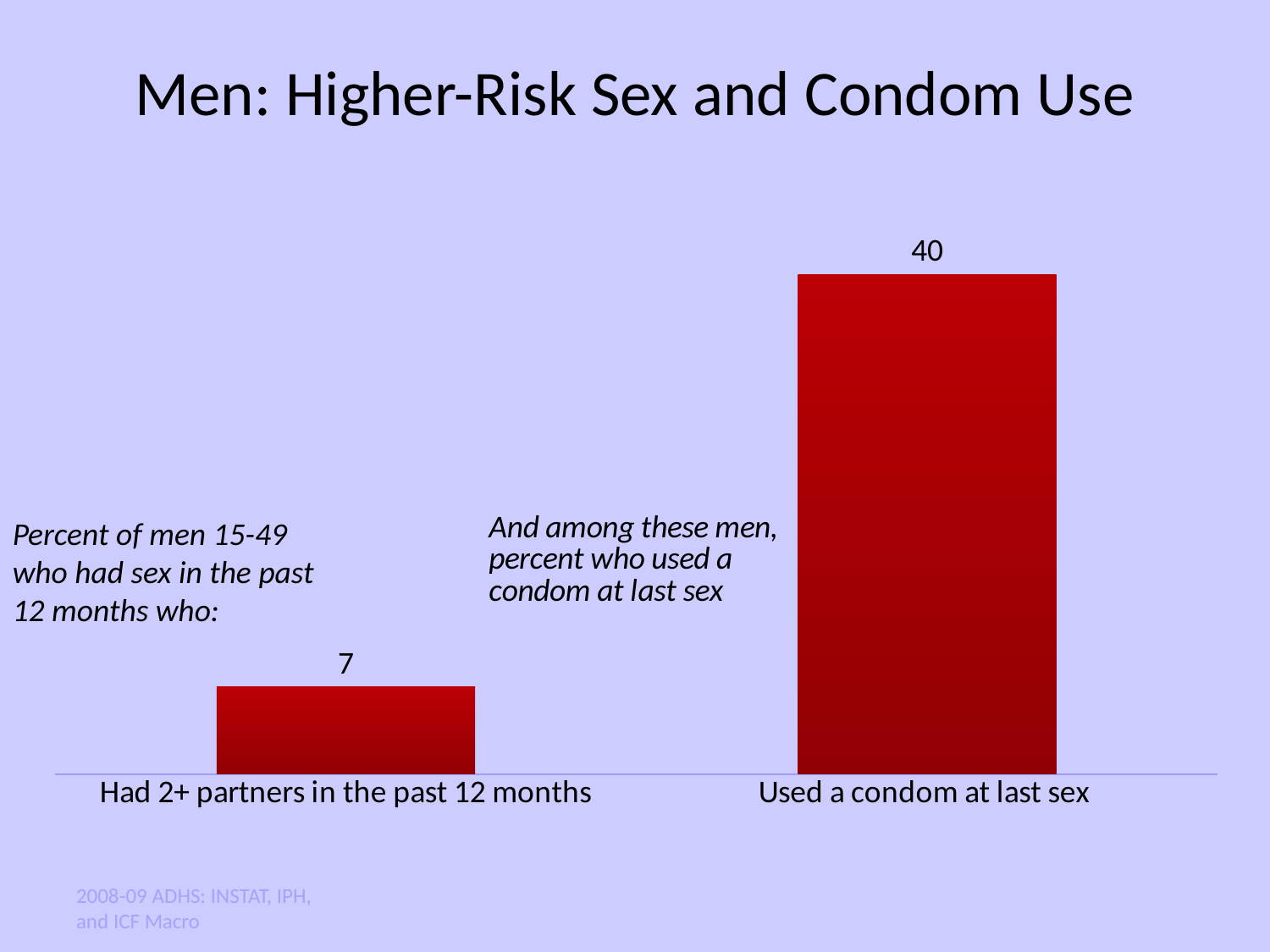

# Men: Higher-Risk Sex and Condom Use

### Chart

| Category | Men |
|---|---|
| Had 2+ partners in the past 12 months | 7.0 |
| Used a condom at last sex  | 40.0 |
Percent of men 15-49 who had sex in the past 12 months who:
2008-09 ADHS: INSTAT, IPH, and ICF Macro